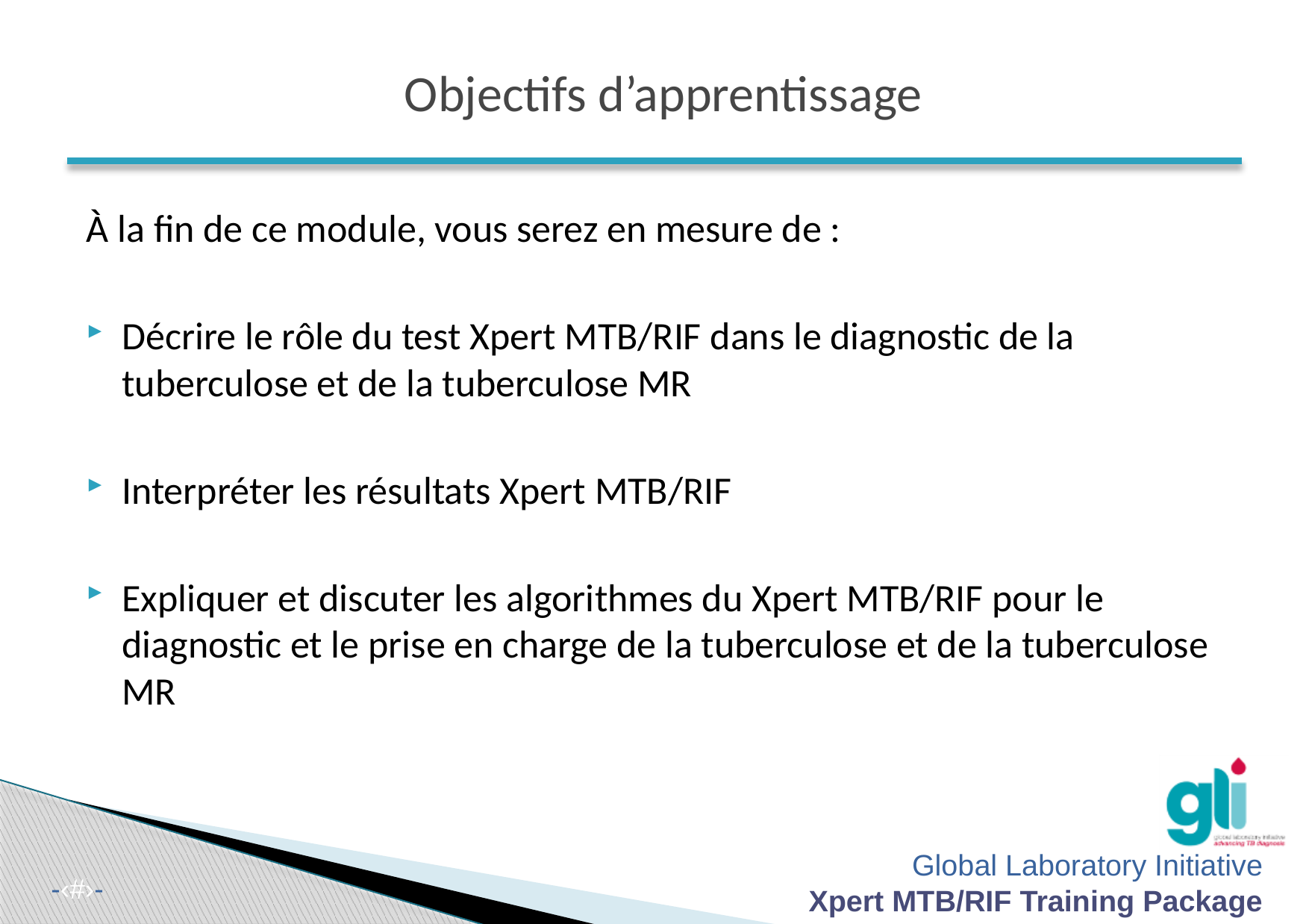

# Objectifs d’apprentissage
À la fin de ce module, vous serez en mesure de :

Décrire le rôle du test Xpert MTB/RIF dans le diagnostic de la tuberculose et de la tuberculose MR

Interpréter les résultats Xpert MTB/RIF

Expliquer et discuter les algorithmes du Xpert MTB/RIF pour le diagnostic et le prise en charge de la tuberculose et de la tuberculose MR